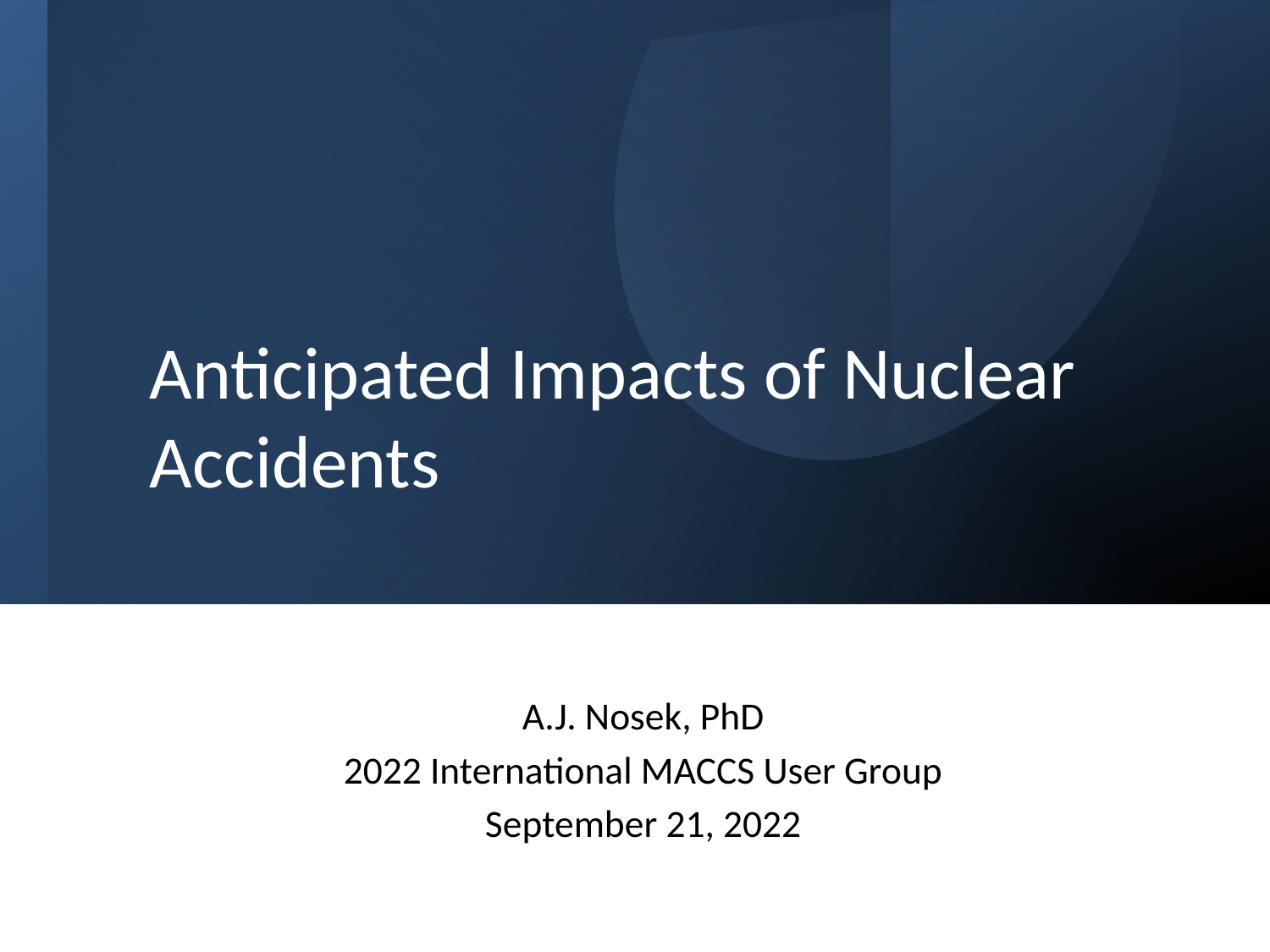

# Anticipated Impacts of Nuclear Accidents
A.J. Nosek, PhD
2022 International MACCS User Group
September 21, 2022